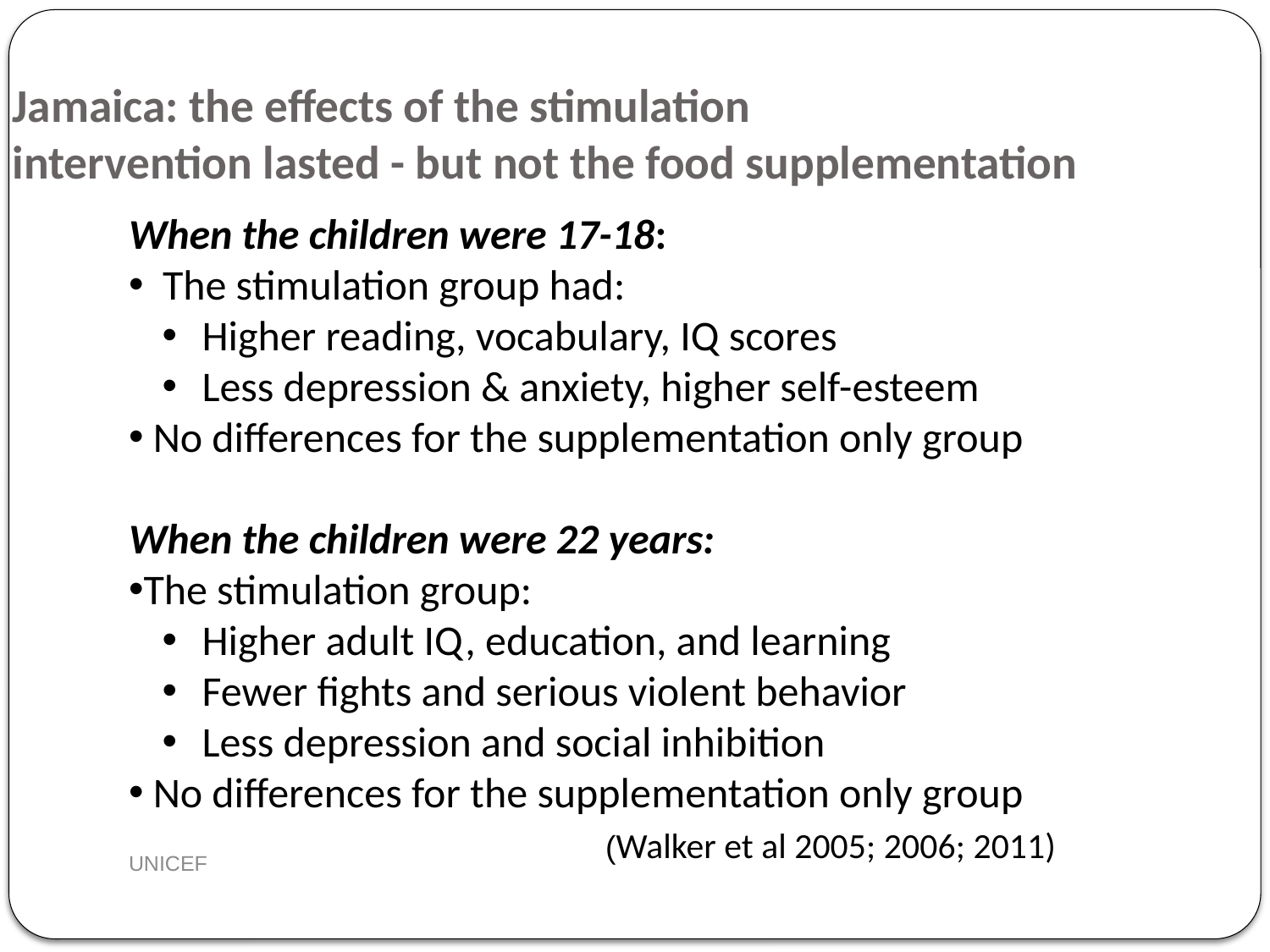

Jamaica: the effects of the stimulation
intervention lasted - but not the food supplementation
When the children were 17-18:
  The stimulation group had:
 Higher reading, vocabulary, IQ scores
 Less depression & anxiety, higher self-esteem
 No differences for the supplementation only group

When the children were 22 years:
The stimulation group:
 Higher adult IQ, education, and learning
 Fewer fights and serious violent behavior
 Less depression and social inhibition
 No differences for the supplementation only group
  (Walker et al 2005; 2006; 2011)

UNICEF